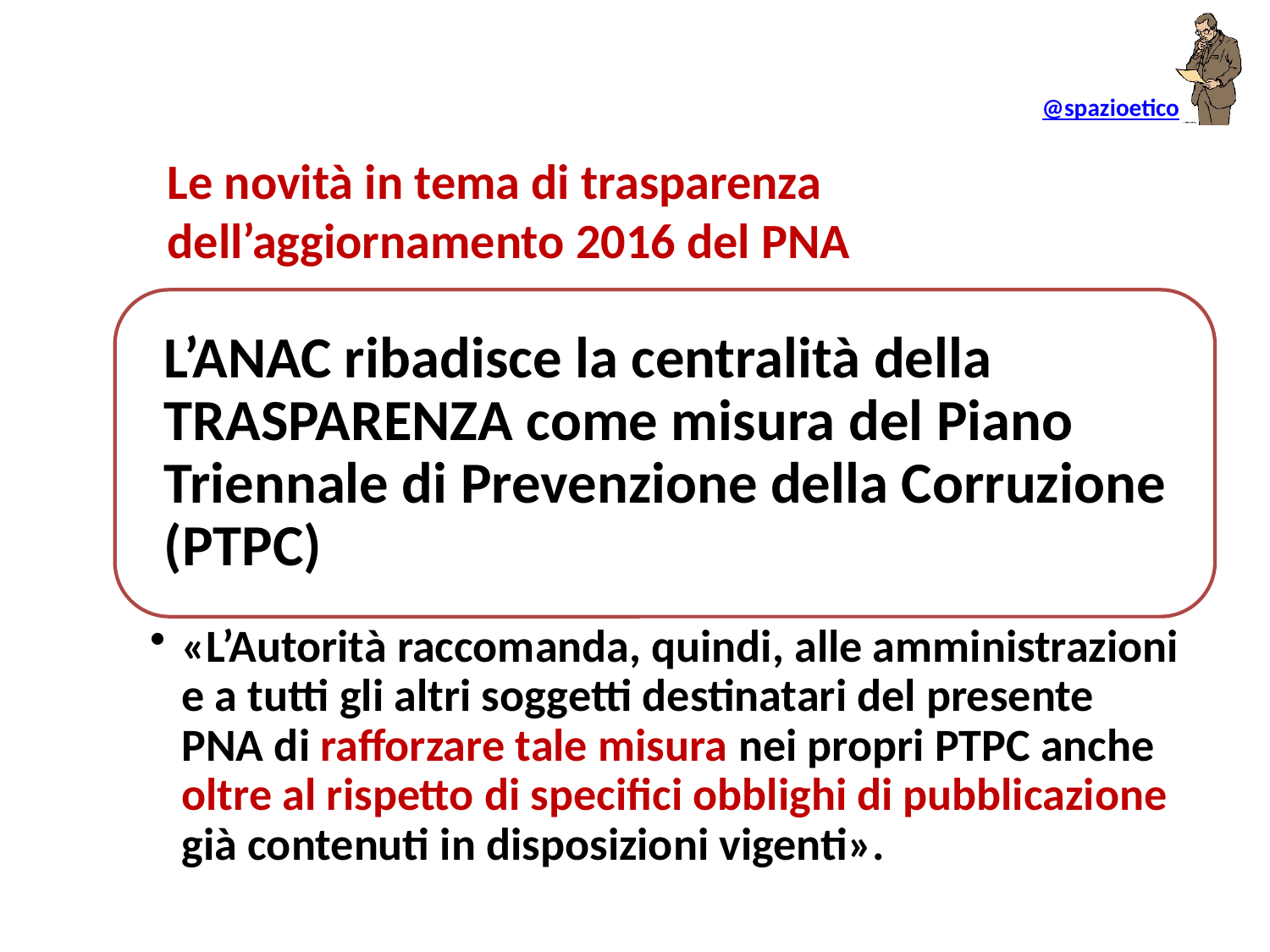

Le novità in tema di trasparenza dell’aggiornamento 2016 del PNA
L’ANAC ribadisce la centralità della TRASPARENZA come misura del Piano Triennale di Prevenzione della Corruzione (PTPC)
«L’Autorità raccomanda, quindi, alle amministrazioni e a tutti gli altri soggetti destinatari del presente PNA di rafforzare tale misura nei propri PTPC anche oltre al rispetto di specifici obblighi di pubblicazione già contenuti in disposizioni vigenti».